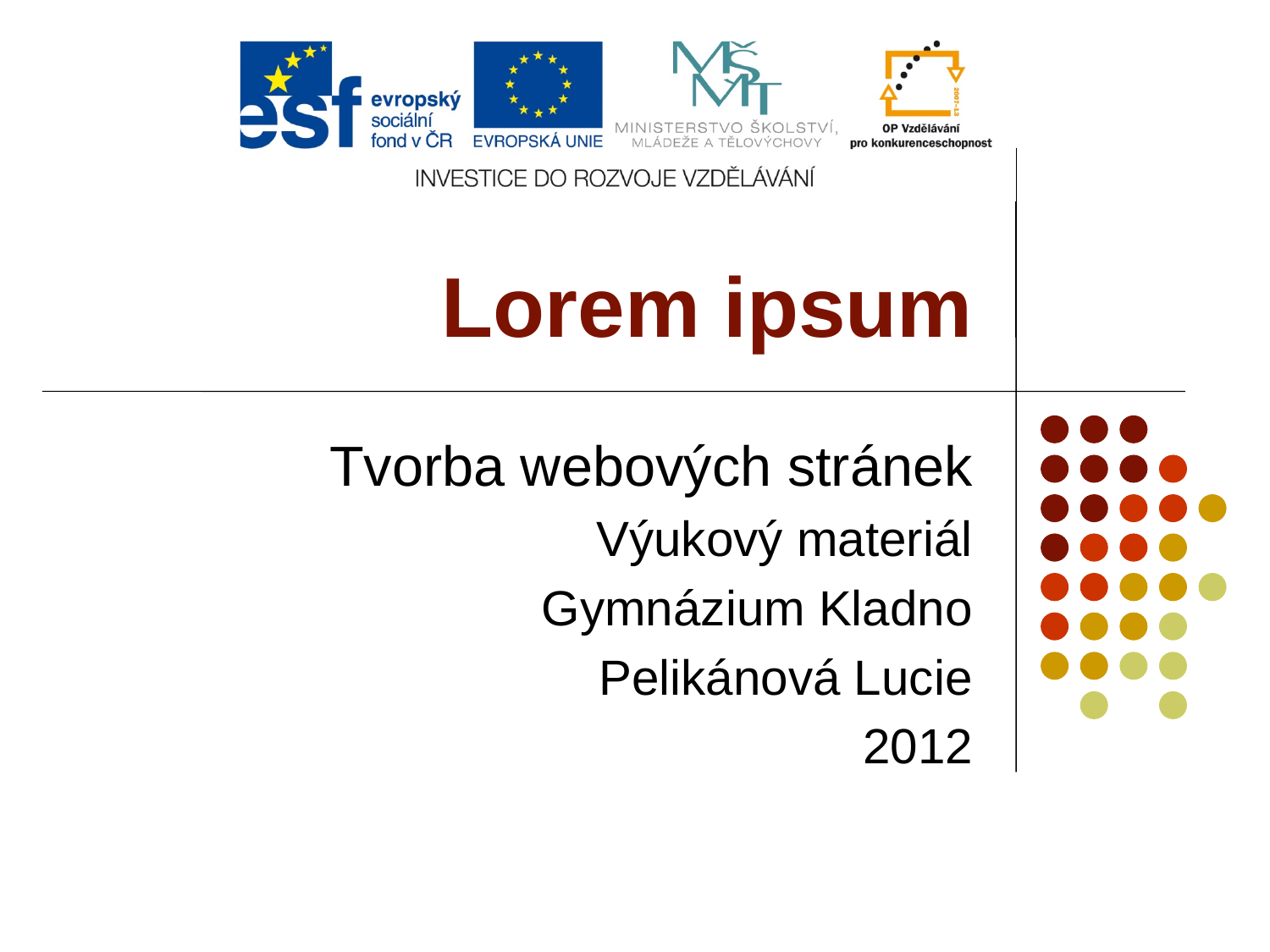

# Lorem ipsum
Tvorba webových stránek
Výukový materiál
Gymnázium Kladno
Pelikánová Lucie
2012